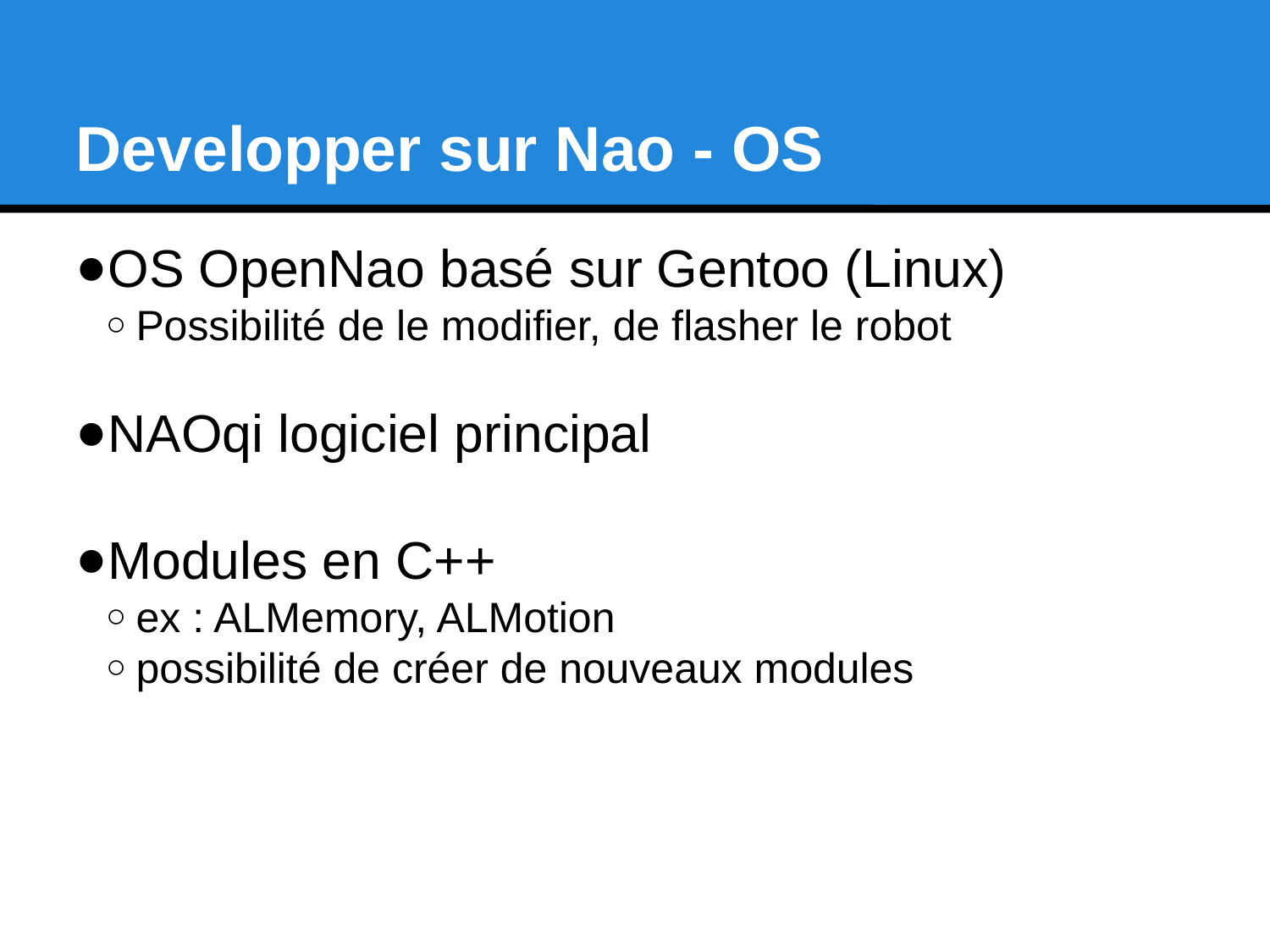

Developper sur Nao - OS
OS OpenNao basé sur Gentoo (Linux)
Possibilité de le modifier, de flasher le robot

NAOqi logiciel principal

Modules en C++
ex : ALMemory, ALMotion
possibilité de créer de nouveaux modules